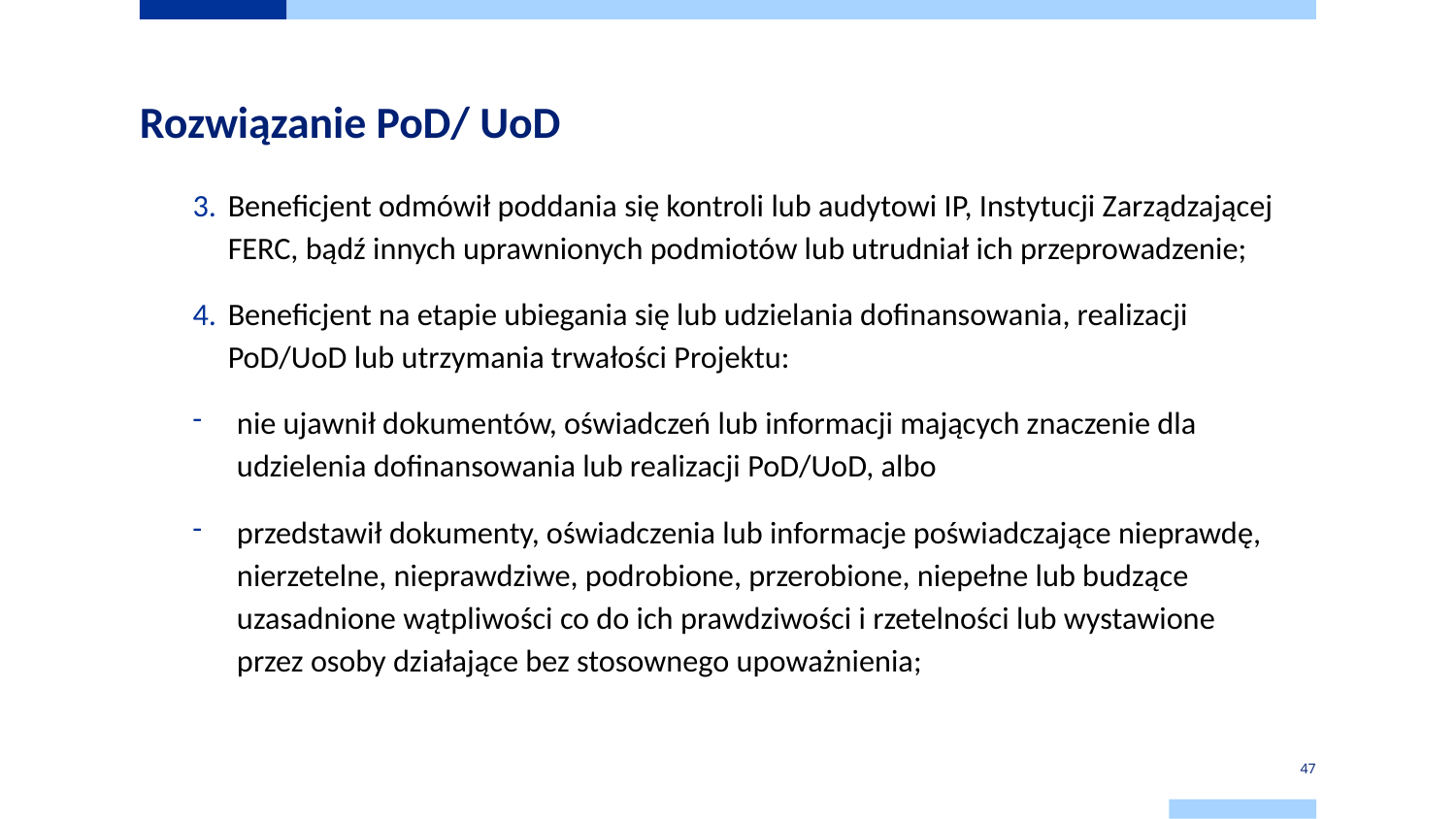

# Rozwiązanie PoD/ UoD
Beneficjent odmówił poddania się kontroli lub audytowi IP, Instytucji Zarządzającej FERC, bądź innych uprawnionych podmiotów lub utrudniał ich przeprowadzenie;
Beneficjent na etapie ubiegania się lub udzielania dofinansowania, realizacji PoD/UoD lub utrzymania trwałości Projektu:
nie ujawnił dokumentów, oświadczeń lub informacji mających znaczenie dla udzielenia dofinansowania lub realizacji PoD/UoD, albo
przedstawił dokumenty, oświadczenia lub informacje poświadczające nieprawdę, nierzetelne, nieprawdziwe, podrobione, przerobione, niepełne lub budzące uzasadnione wątpliwości co do ich prawdziwości i rzetelności lub wystawione przez osoby działające bez stosownego upoważnienia;
47